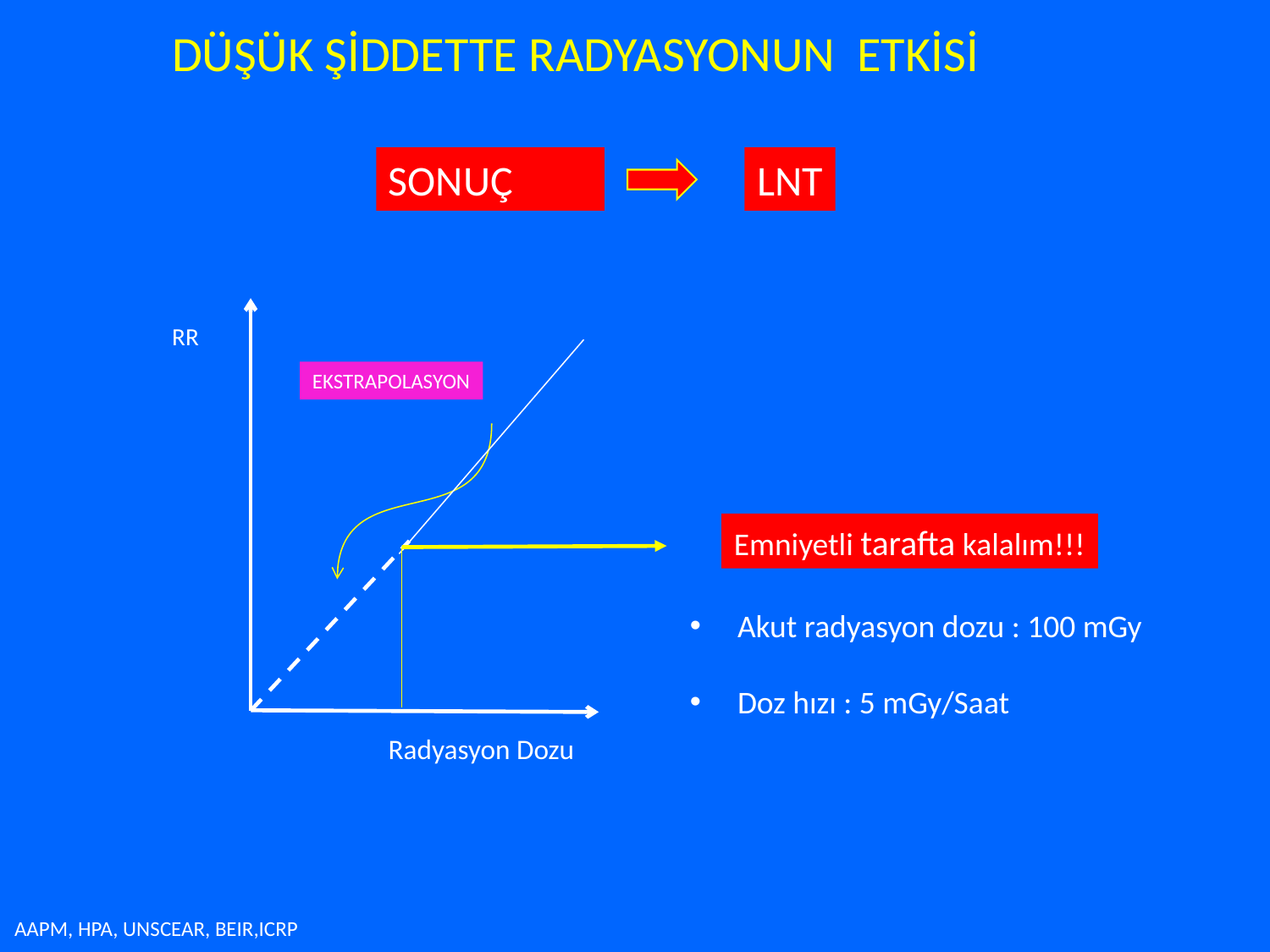

DÜŞÜK ŞİDDETTE RADYASYONUN  ETKİSİ

SONUÇ
LNT
RR

EKSTRAPOLASYON

Radyasyon Dozu
Emniyetli tarafta kalalım!!!
Akut radyasyon dozu : 100 mGy

Doz hızı : 5 mGy/Saat
AAPM, HPA, UNSCEAR, BEIR,ICRP